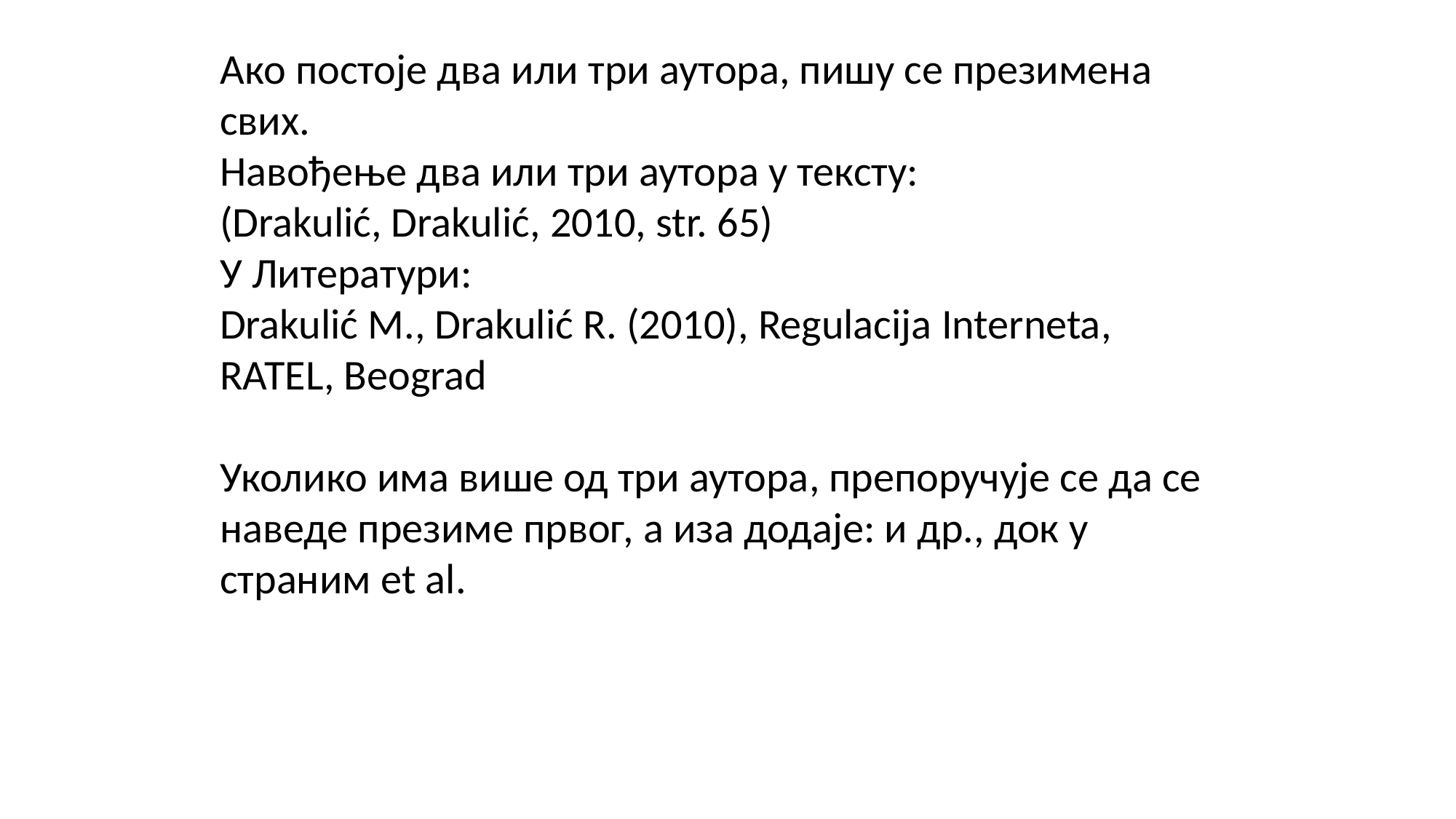

Ако постоје два или три аутора, пишу се презимена свих.
Навођење два или три аутора у тексту:
(Drakulić, Drakulić, 2010, str. 65)
У Литератури:
Drakulić M., Drakulić R. (2010), Regulacija Interneta, RATEL, Beograd

Уколико има више од три аутора, препоручује се да се наведе презиме првог, а иза додаје: и др., док у страним et al.